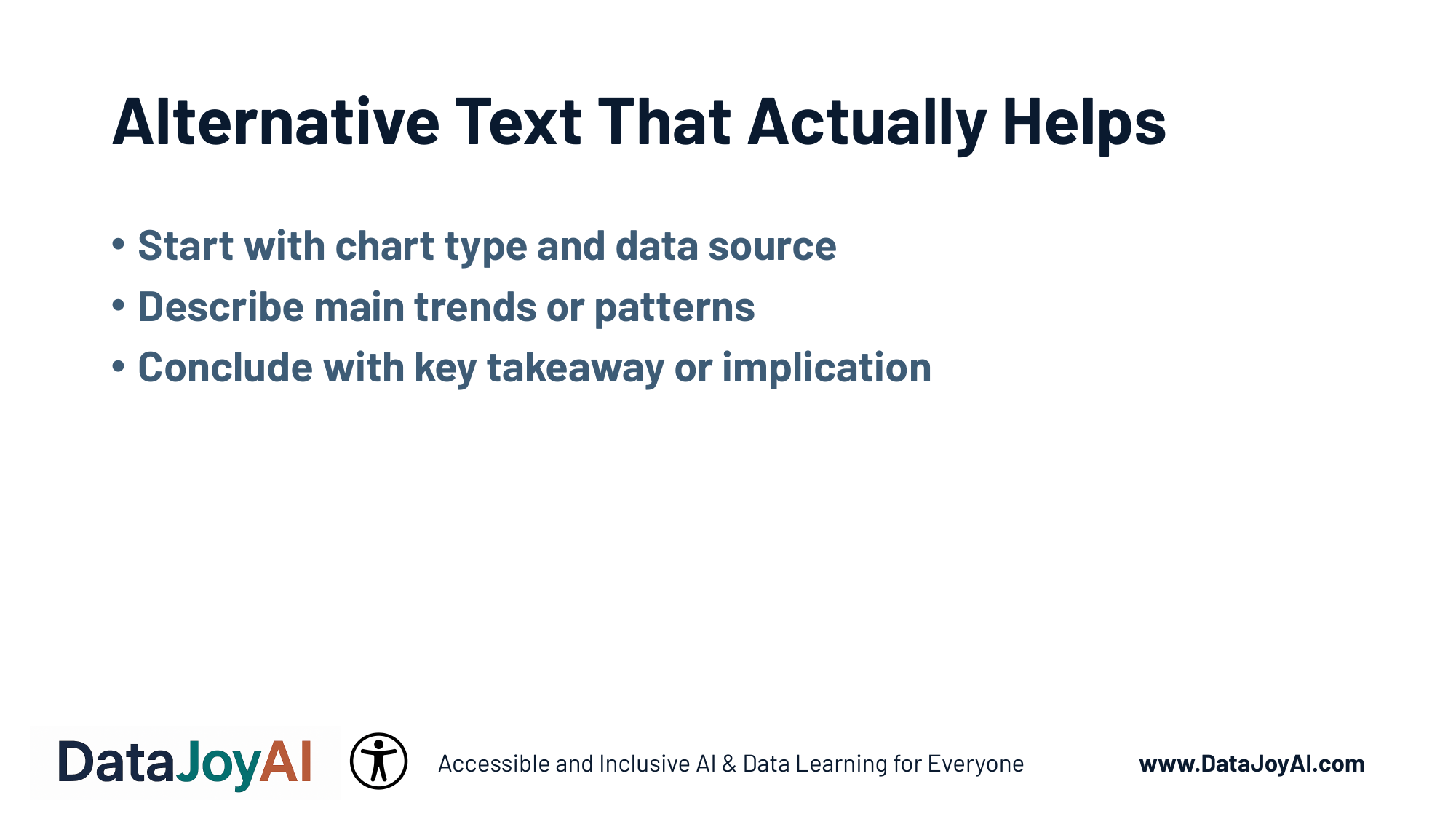

# Alternative Text That Actually Helps
Start with chart type and data source
Describe main trends or patterns
Conclude with key takeaway or implication